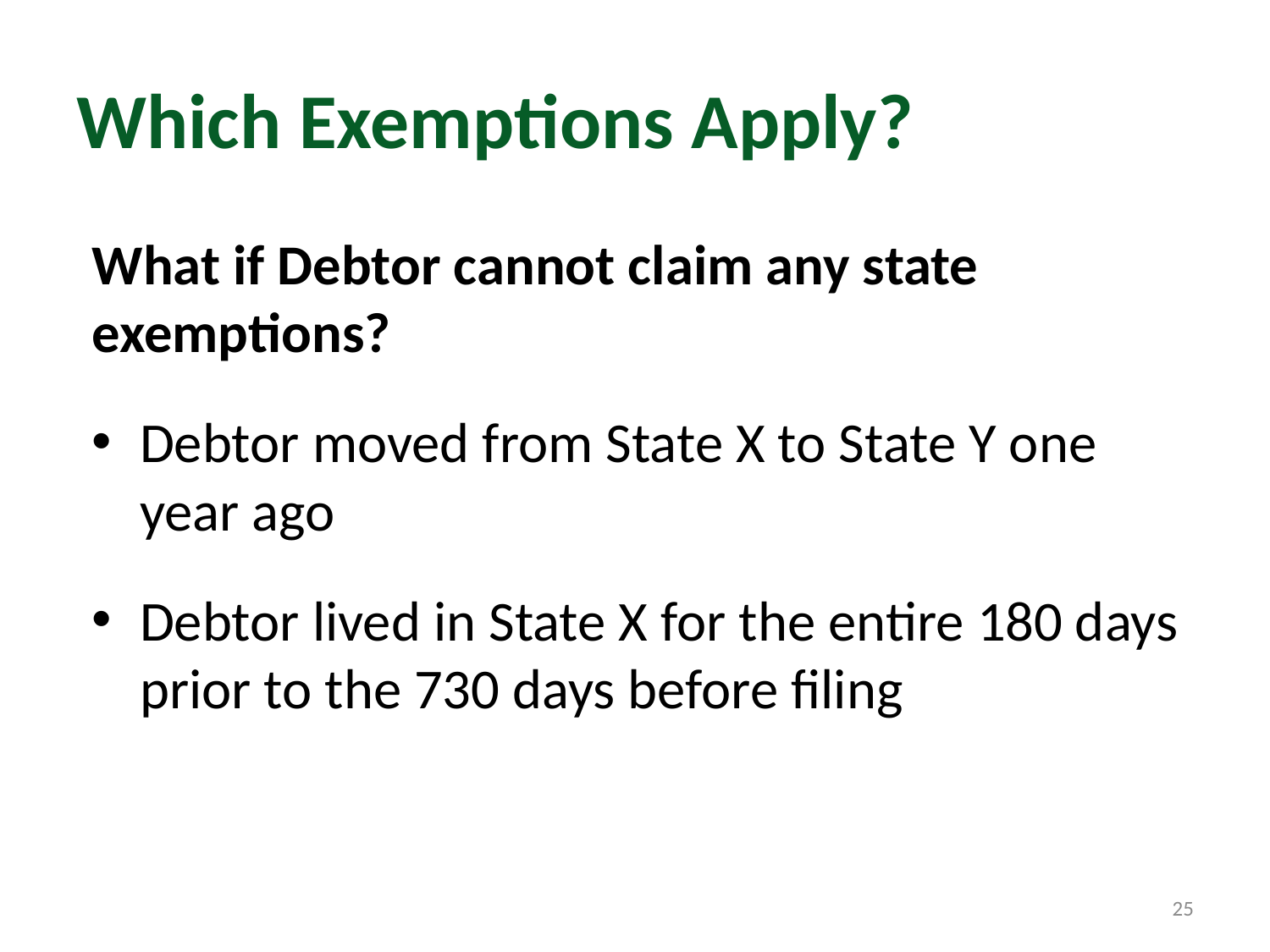

# Which Exemptions Apply?
What if Debtor cannot claim any state exemptions?
Debtor moved from State X to State Y one year ago
Debtor lived in State X for the entire 180 days prior to the 730 days before filing
25